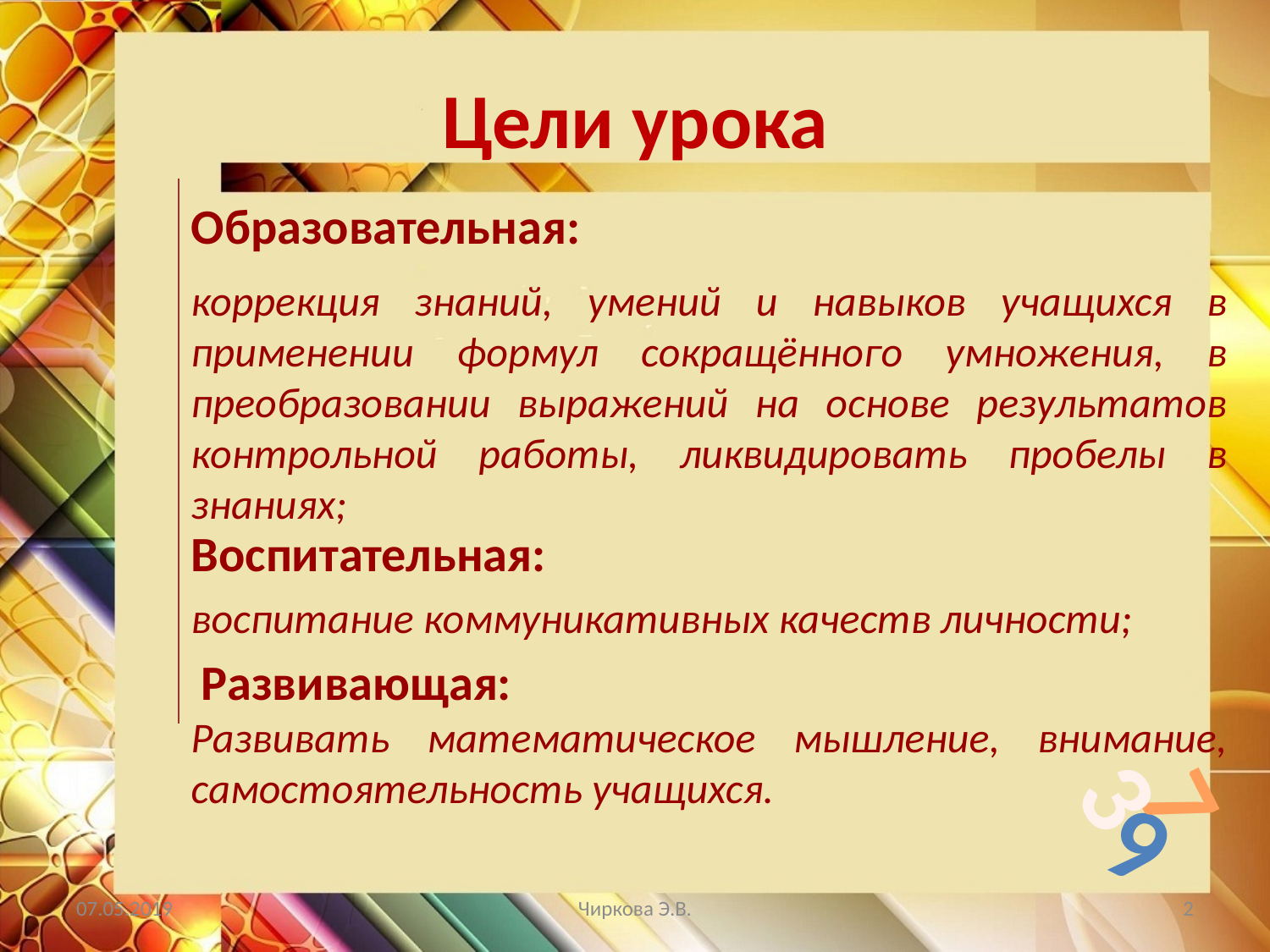

# Цели урока
Образовательная:
коррекция знаний, умений и навыков учащихся в применении формул сокращённого умножения, в преобразовании выражений на основе результатов контрольной работы, ликвидировать пробелы в знаниях;
Воспитательная:
воспитание коммуникативных качеств личности;
Развивающая:
Развивать математическое мышление, внимание, самостоятельность учащихся.
3
7
9
07.05.2019
Чиркова Э.В.
2